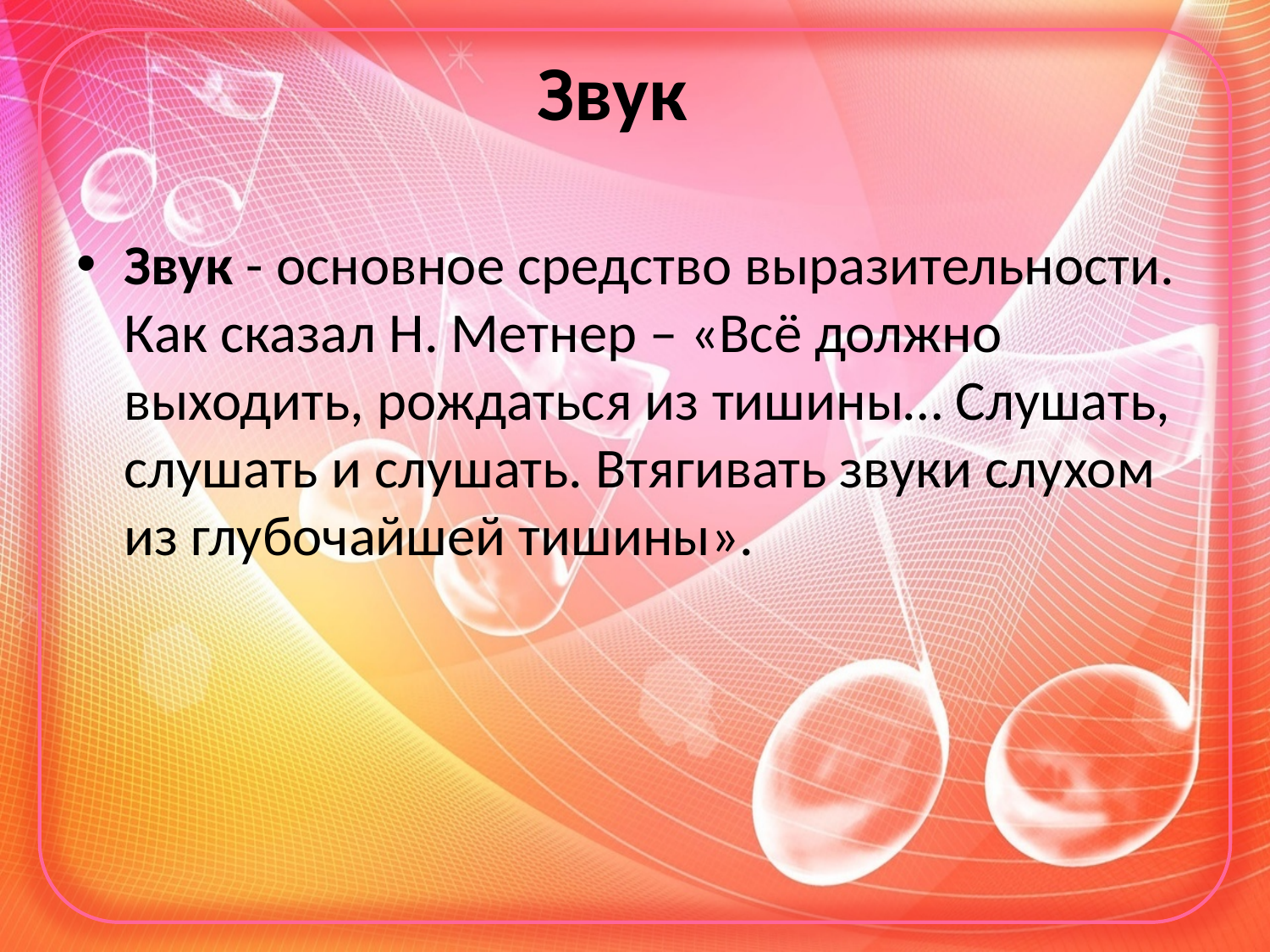

# Звук
Звук - основное средство выразительности. Как сказал Н. Метнер – «Всё должно выходить, рождаться из тишины… Слушать, слушать и слушать. Втягивать звуки слухом из глубочайшей тишины».